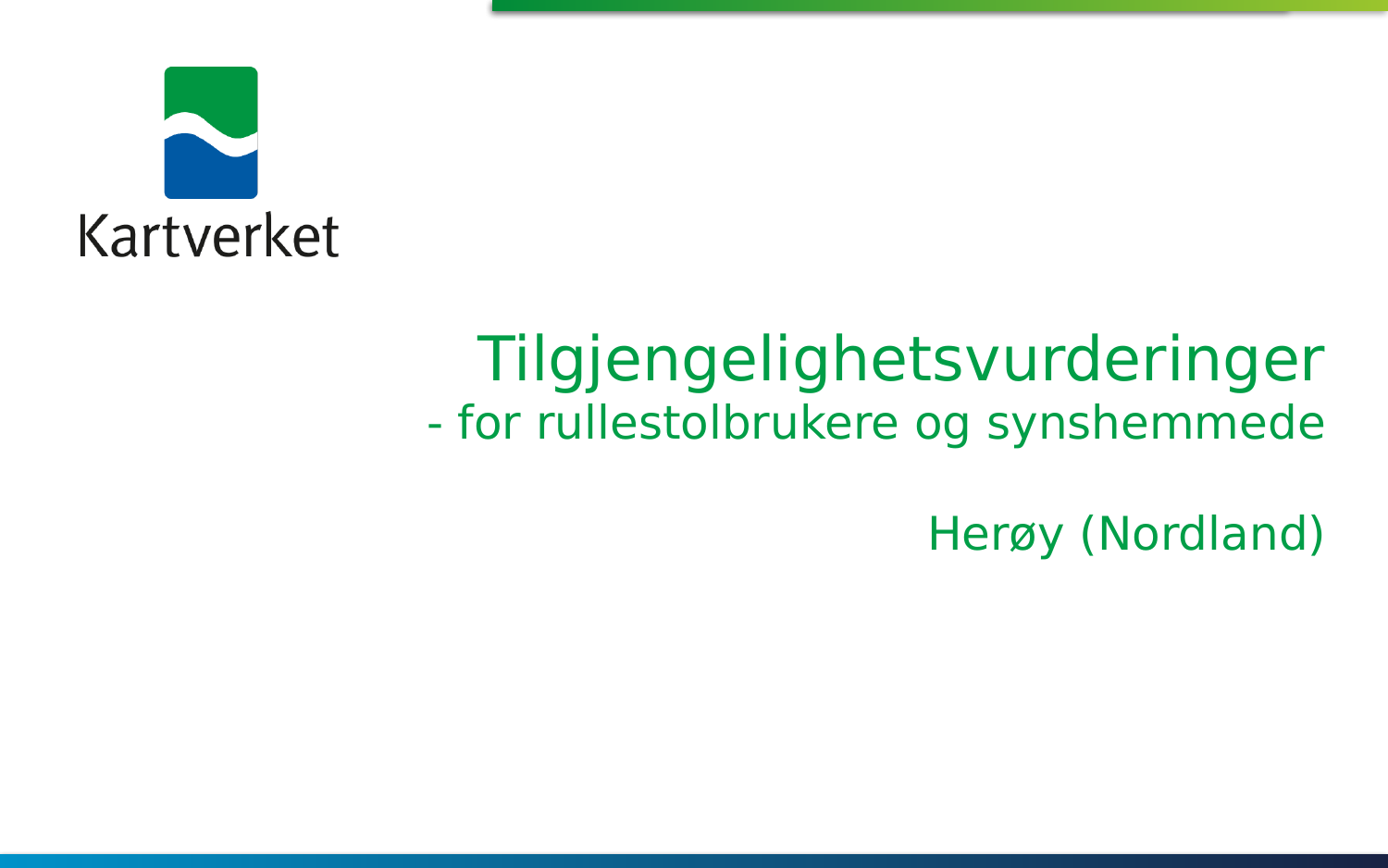

Tilgjengelighetsvurderinger
- for rullestolbrukere og synshemmede
Herøy (Nordland)